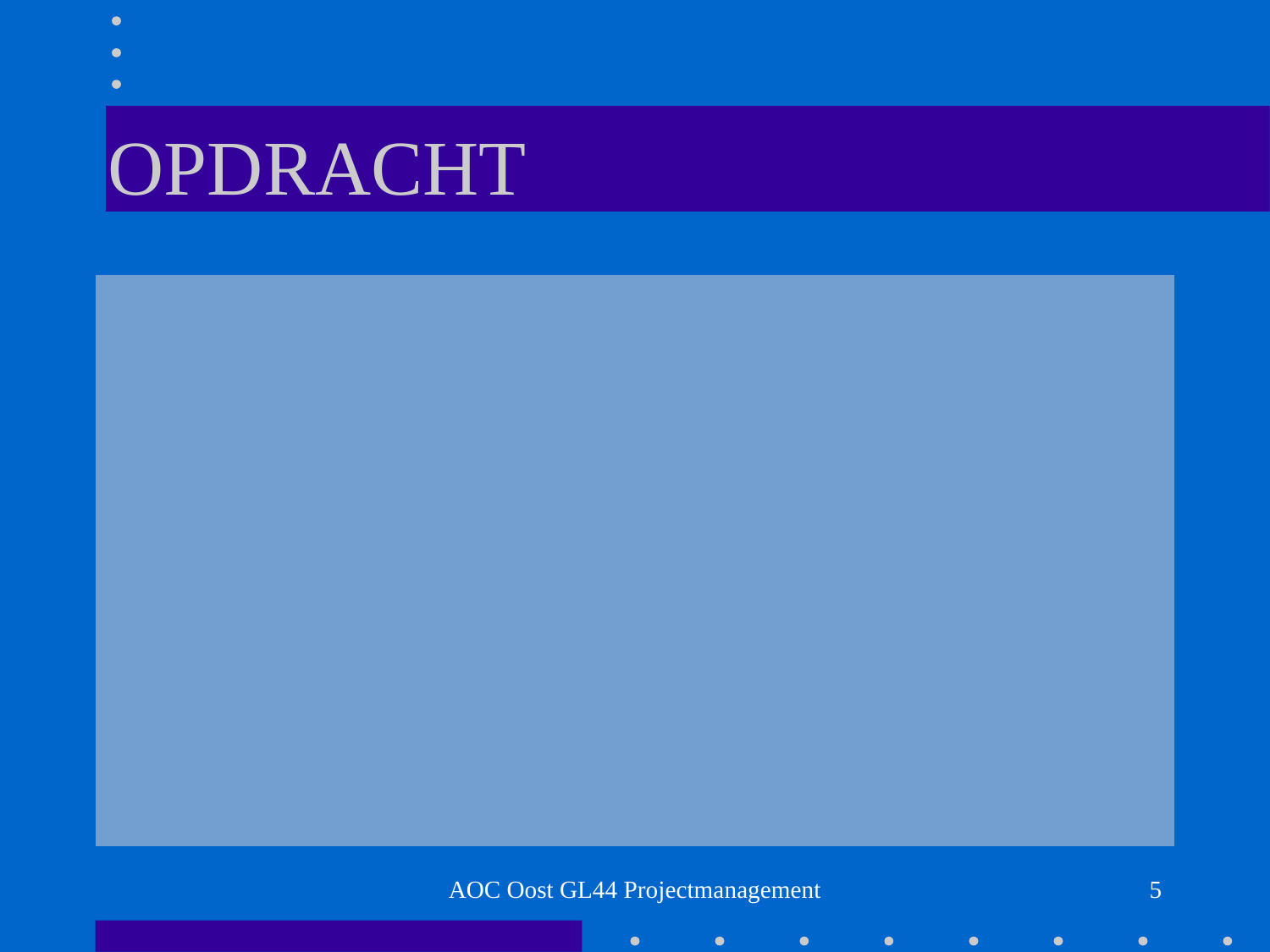

# OPDRACHT

AOC Oost GL44 Projectmanagement
5